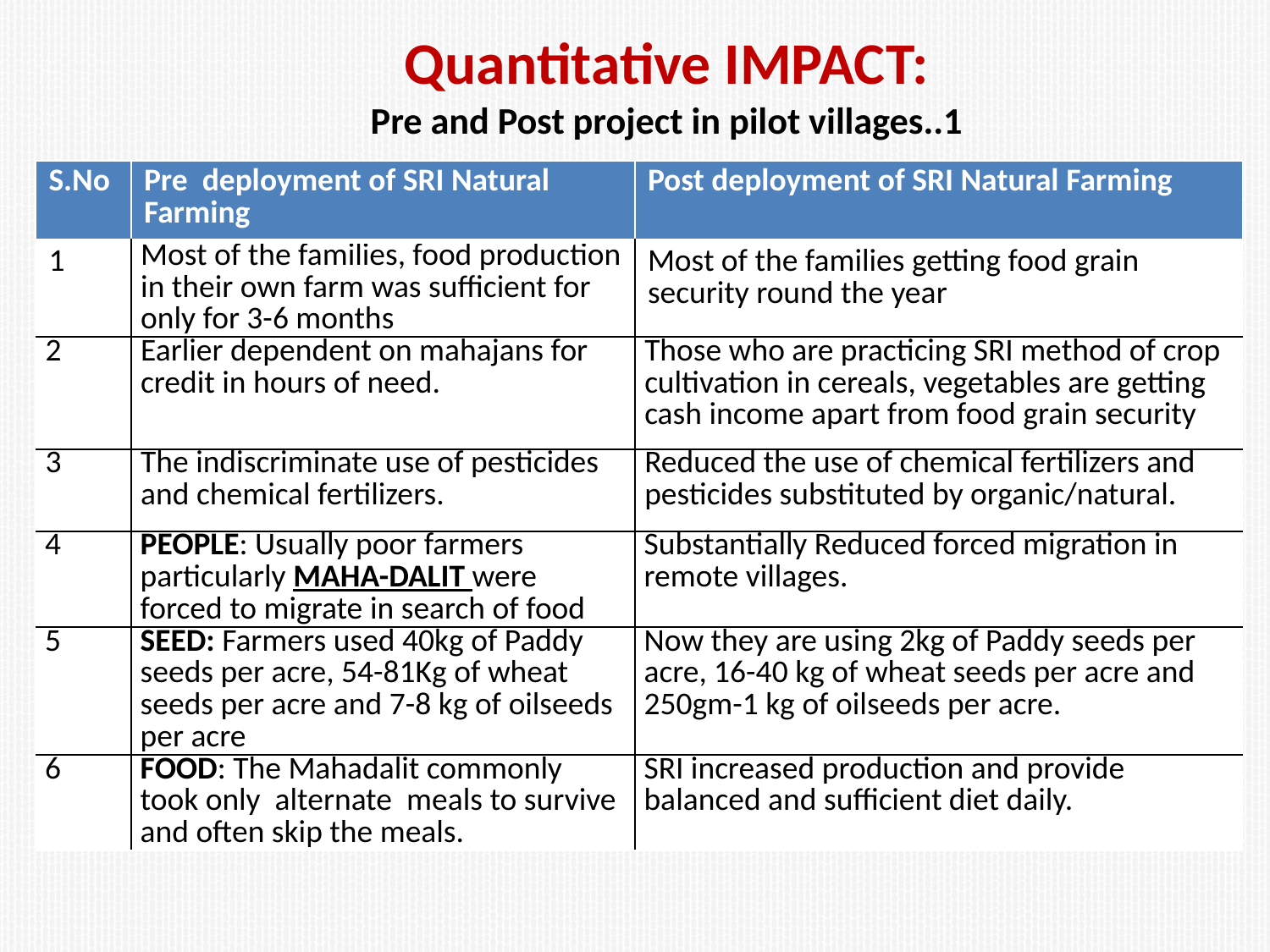

# Quantitative IMPACT: Pre and Post project in pilot villages..1
| S.No | Pre deployment of SRI Natural Farming | Post deployment of SRI Natural Farming |
| --- | --- | --- |
| 1 | Most of the families, food production in their own farm was sufficient for only for 3-6 months | Most of the families getting food grain security round the year |
| 2 | Earlier dependent on mahajans for credit in hours of need. | Those who are practicing SRI method of crop cultivation in cereals, vegetables are getting cash income apart from food grain security |
| 3 | The indiscriminate use of pesticides and chemical fertilizers. | Reduced the use of chemical fertilizers and pesticides substituted by organic/natural. |
| 4 | PEOPLE: Usually poor farmers particularly MAHA-DALIT were forced to migrate in search of food | Substantially Reduced forced migration in remote villages. |
| 5 | SEED: Farmers used 40kg of Paddy seeds per acre, 54-81Kg of wheat seeds per acre and 7-8 kg of oilseeds per acre | Now they are using 2kg of Paddy seeds per acre, 16-40 kg of wheat seeds per acre and 250gm-1 kg of oilseeds per acre. |
| 6 | FOOD: The Mahadalit commonly took only alternate meals to survive and often skip the meals. | SRI increased production and provide balanced and sufficient diet daily. |